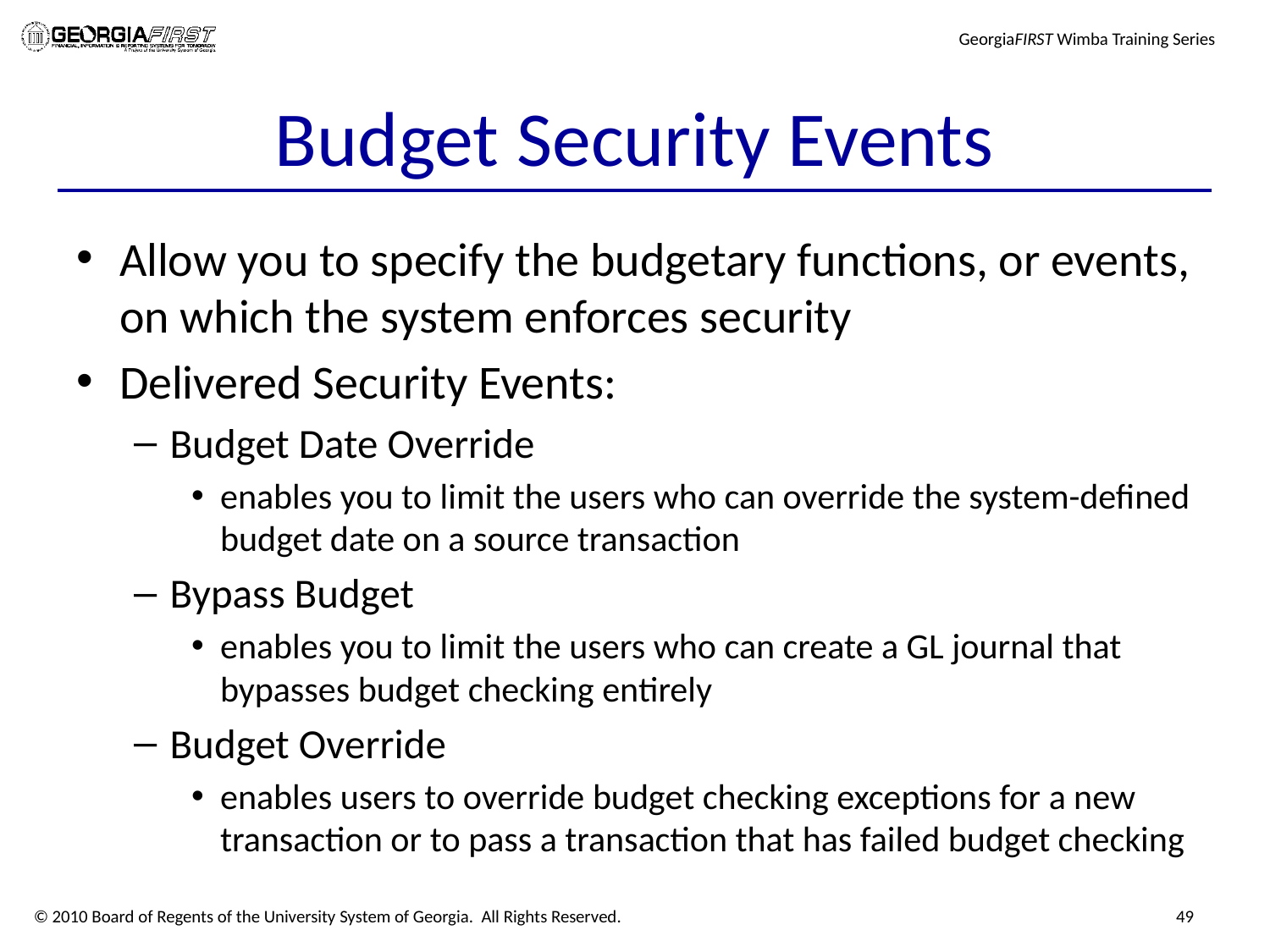

# Budget Security Events
Allow you to specify the budgetary functions, or events, on which the system enforces security
Delivered Security Events:
Budget Date Override
enables you to limit the users who can override the system-defined budget date on a source transaction
Bypass Budget
enables you to limit the users who can create a GL journal that bypasses budget checking entirely
Budget Override
enables users to override budget checking exceptions for a new transaction or to pass a transaction that has failed budget checking